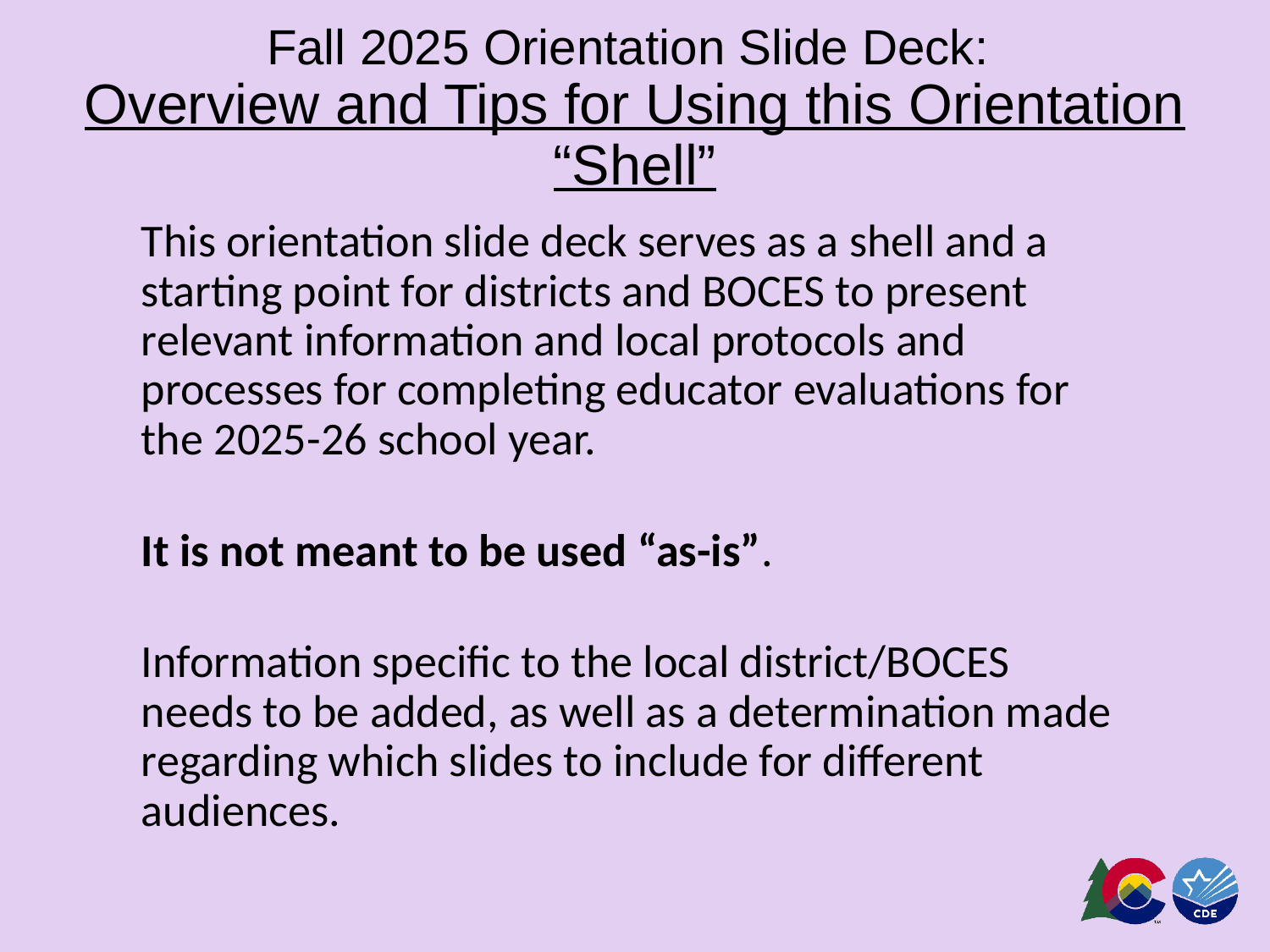

# Fall 2025 Orientation Slide Deck: Overview and Tips for Using this Orientation “Shell”
This orientation slide deck serves as a shell and a starting point for districts and BOCES to present relevant information and local protocols and processes for completing educator evaluations for the 2025-26 school year.

It is not meant to be used “as-is”.

Information specific to the local district/BOCES needs to be added, as well as a determination made regarding which slides to include for different audiences.